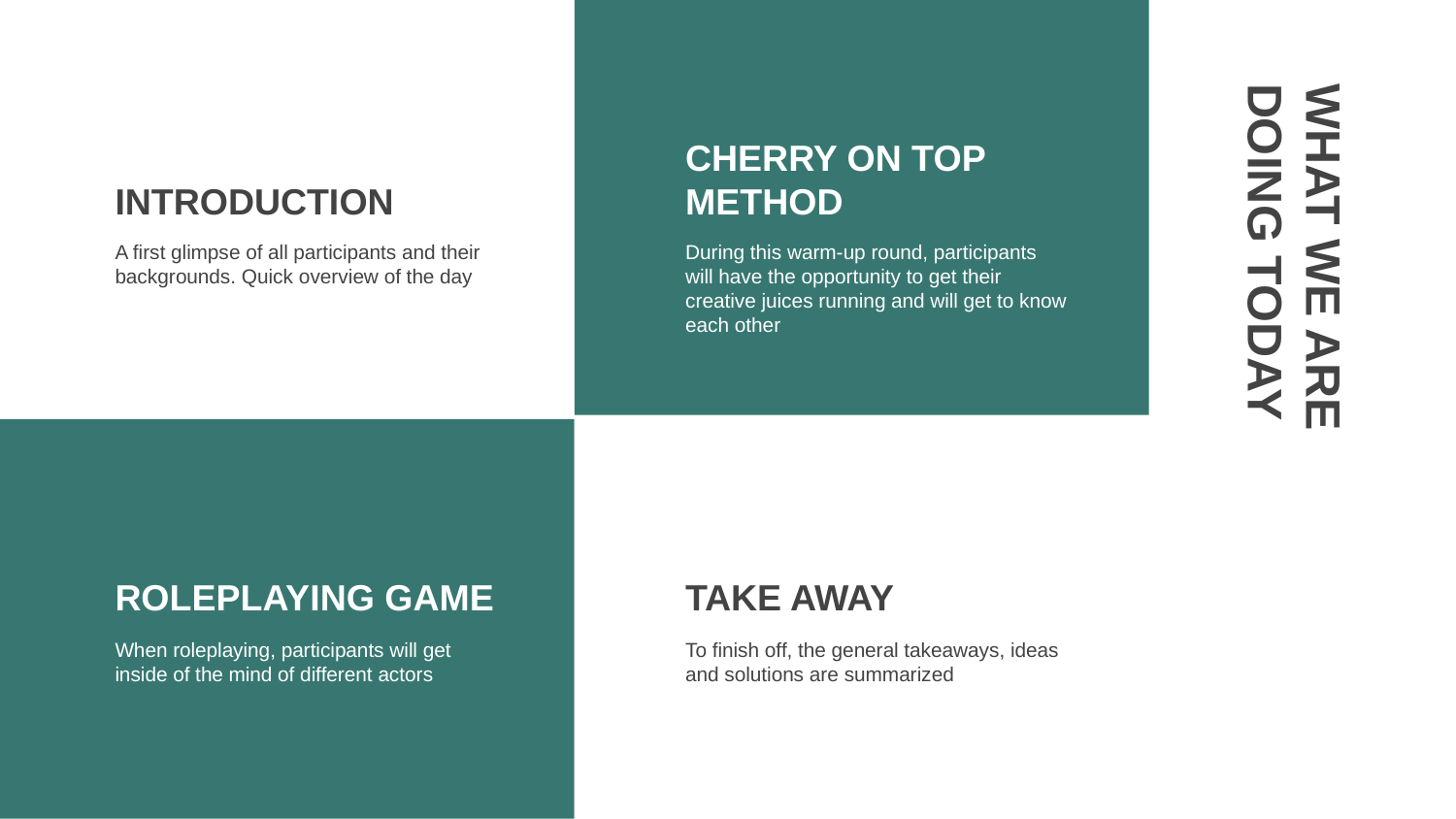

# INTRODUCTION
CHERRY ON TOP METHOD
A first glimpse of all participants and their backgrounds. Quick overview of the day
During this warm-up round, participants will have the opportunity to get their creative juices running and will get to know each other
WHAT WE ARE DOING TODAY

ROLEPLAYING GAME
TAKE AWAY
When roleplaying, participants will get inside of the mind of different actors
To finish off, the general takeaways, ideas and solutions are summarized